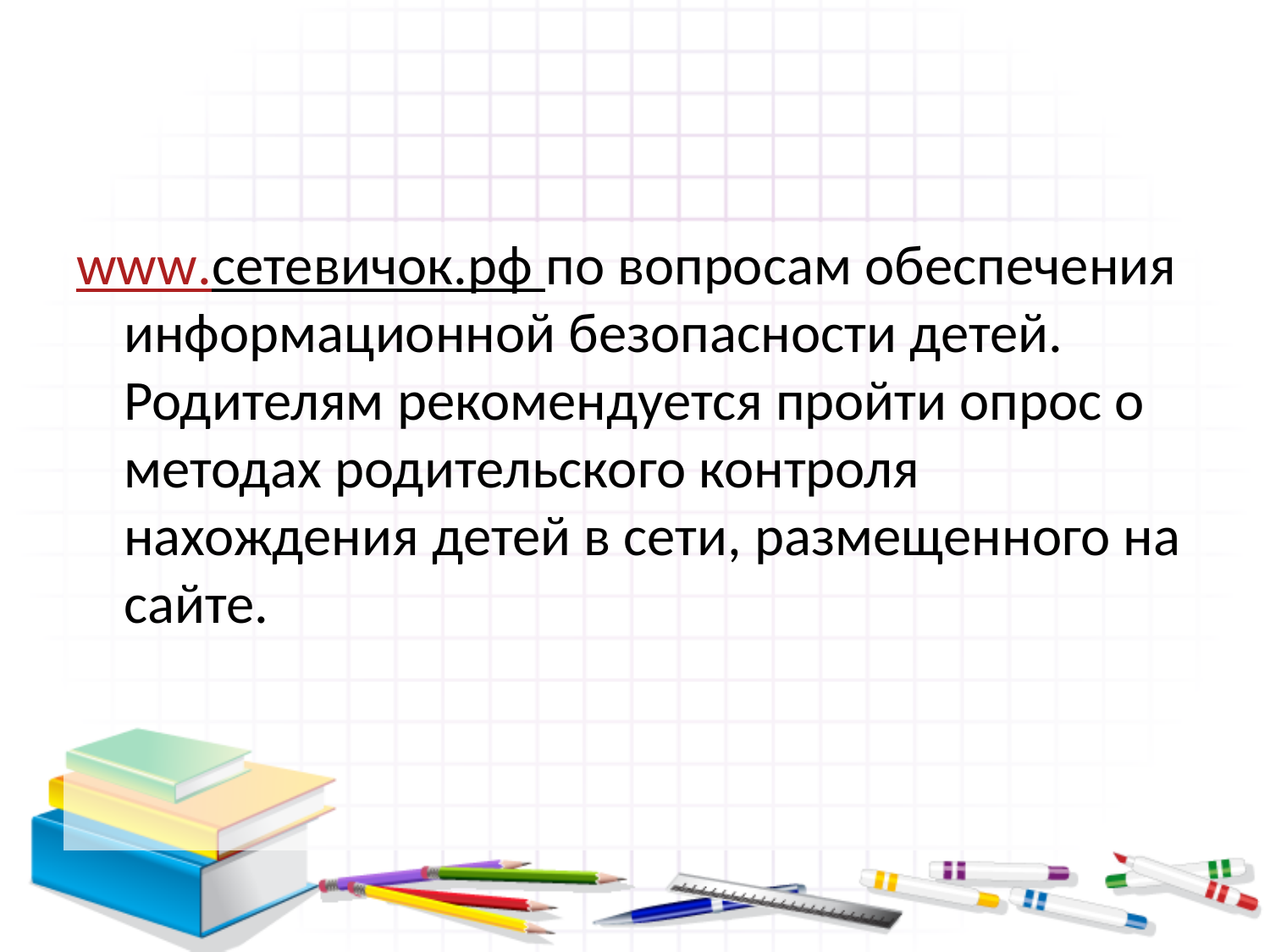

#
www.сетевичок.рф по вопросам обеспечения информационной безопасности детей. Родителям рекомендуется пройти опрос о методах родительского контроля нахождения детей в сети, размещенного на сайте.